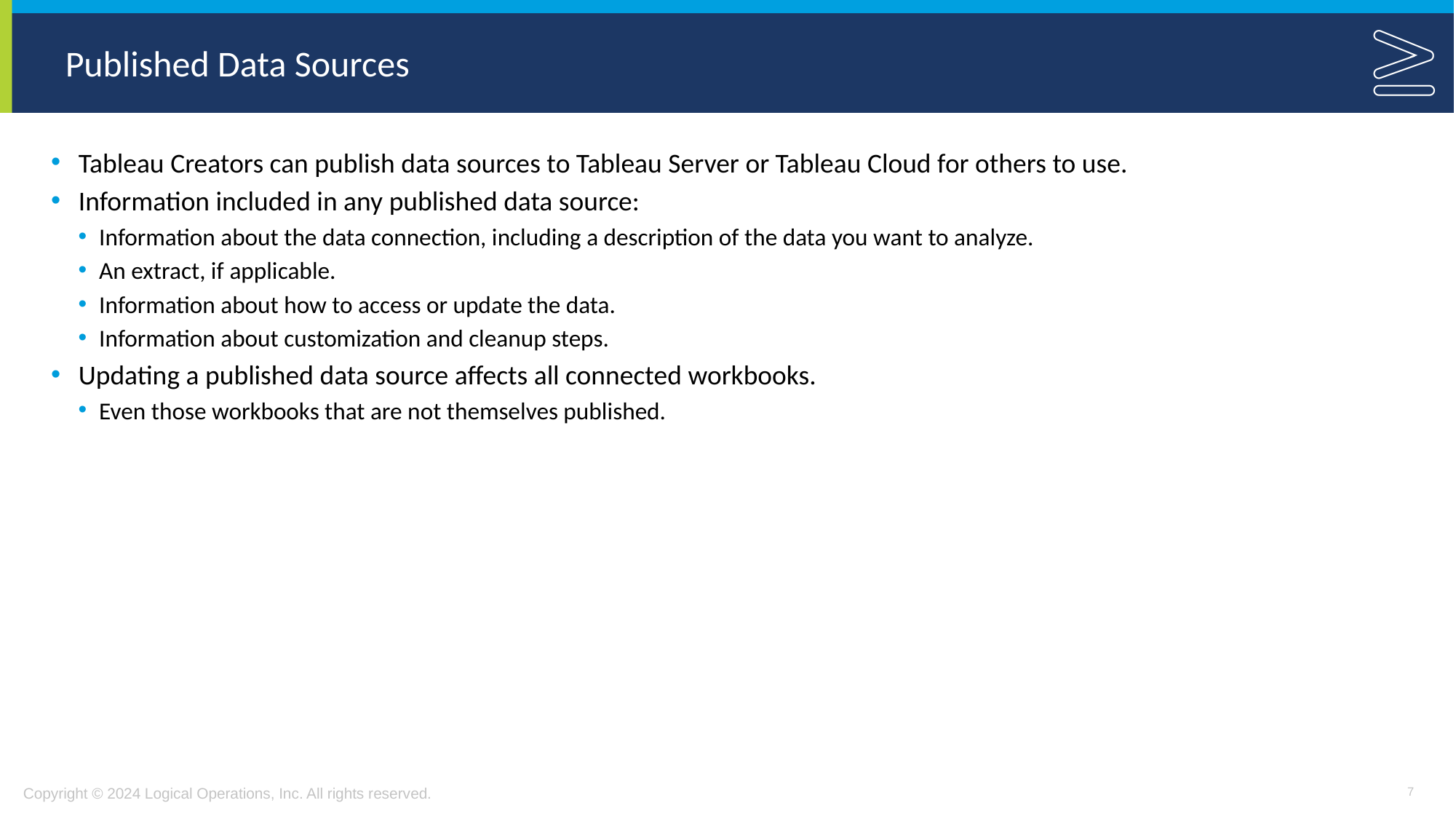

# Published Data Sources
Tableau Creators can publish data sources to Tableau Server or Tableau Cloud for others to use.
Information included in any published data source:
Information about the data connection, including a description of the data you want to analyze.
An extract, if applicable.
Information about how to access or update the data.
Information about customization and cleanup steps.
Updating a published data source affects all connected workbooks.
Even those workbooks that are not themselves published.
7